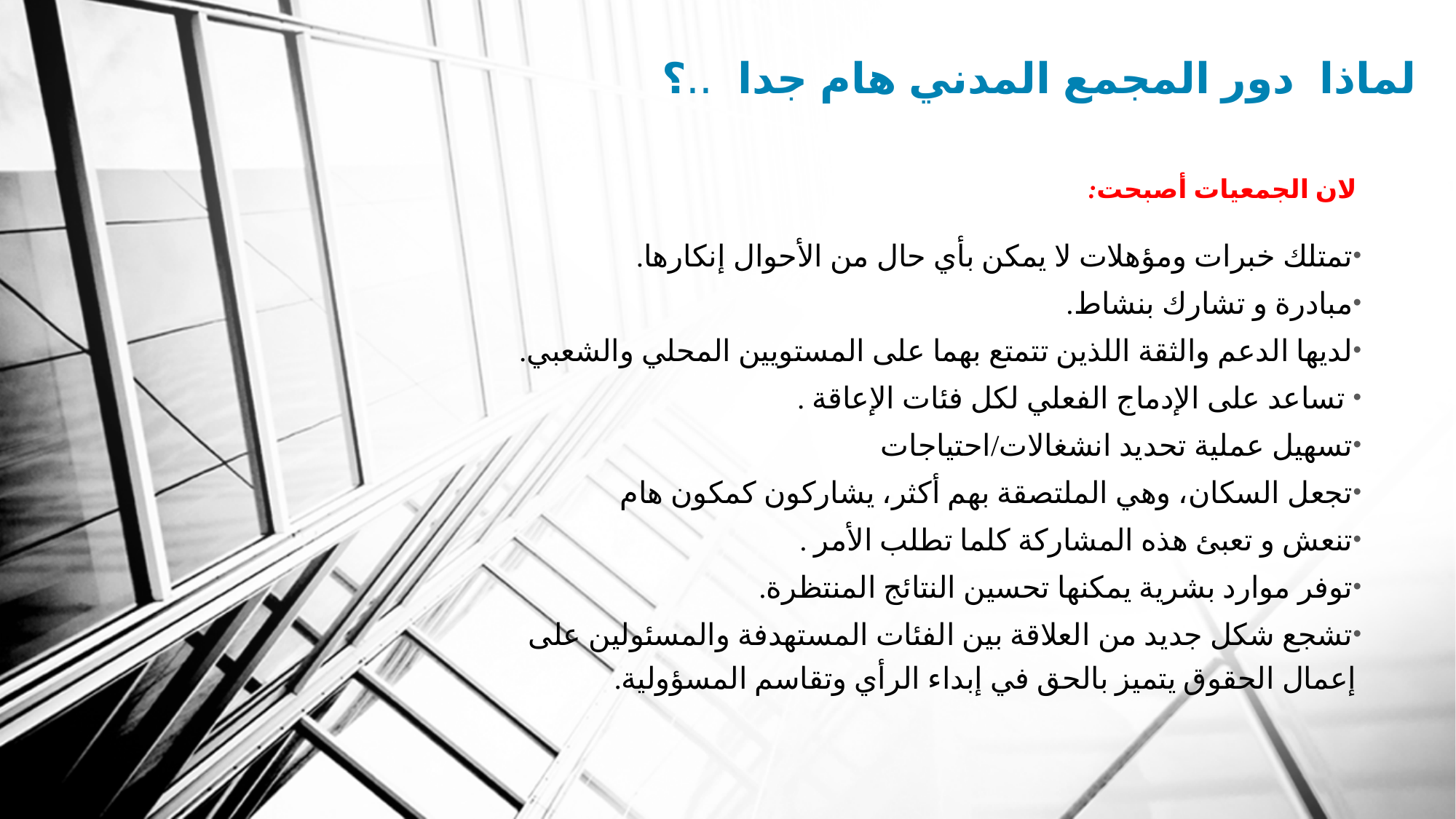

# لماذا  دور المجمع المدني هام جدا  ..؟
لان الجمعيات أصبحت:

تمتلك خبرات ومؤهلات لا يمكن بأي حال من الأحوال إنكارها.
مبادرة و تشارك بنشاط.
لديها الدعم والثقة اللذين تتمتع بهما على المستويين المحلي والشعبي.
 تساعد على الإدماج الفعلي لكل فئات الإعاقة .
تسهيل عملية تحديد انشغالات/احتياجات
تجعل السكان، وهي الملتصقة بهم أكثر، يشاركون كمكون هام
تنعش و تعبئ هذه المشاركة كلما تطلب الأمر .
توفر موارد بشرية يمكنها تحسين النتائج المنتظرة.
تشجع شكل جديد من العلاقة بين الفئات المستهدفة والمسئولين على إعمال الحقوق يتميز بالحق في إبداء الرأي وتقاسم المسؤولية.